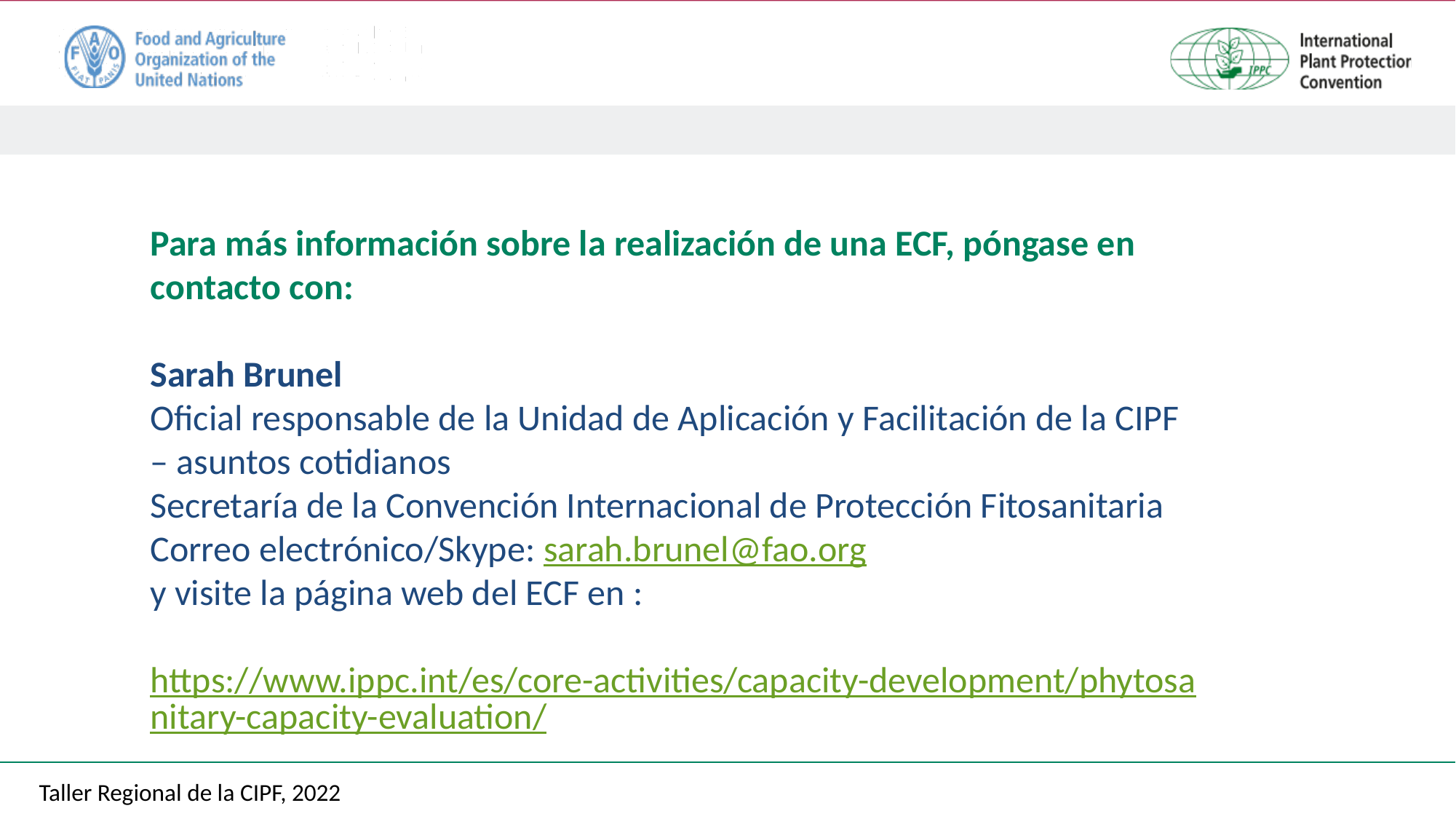

Para más información sobre la realización de una ECF, póngase en contacto con:

Sarah Brunel
Oficial responsable de la Unidad de Aplicación y Facilitación de la CIPF – asuntos cotidianos
Secretaría de la Convención Internacional de Protección Fitosanitaria
Correo electrónico/Skype: sarah.brunel@fao.org
y visite la página web del ECF en :
 https://www.ippc.int/es/core-activities/capacity-development/phytosanitary-capacity-evaluation/

Taller Regional de la CIPF, 2022